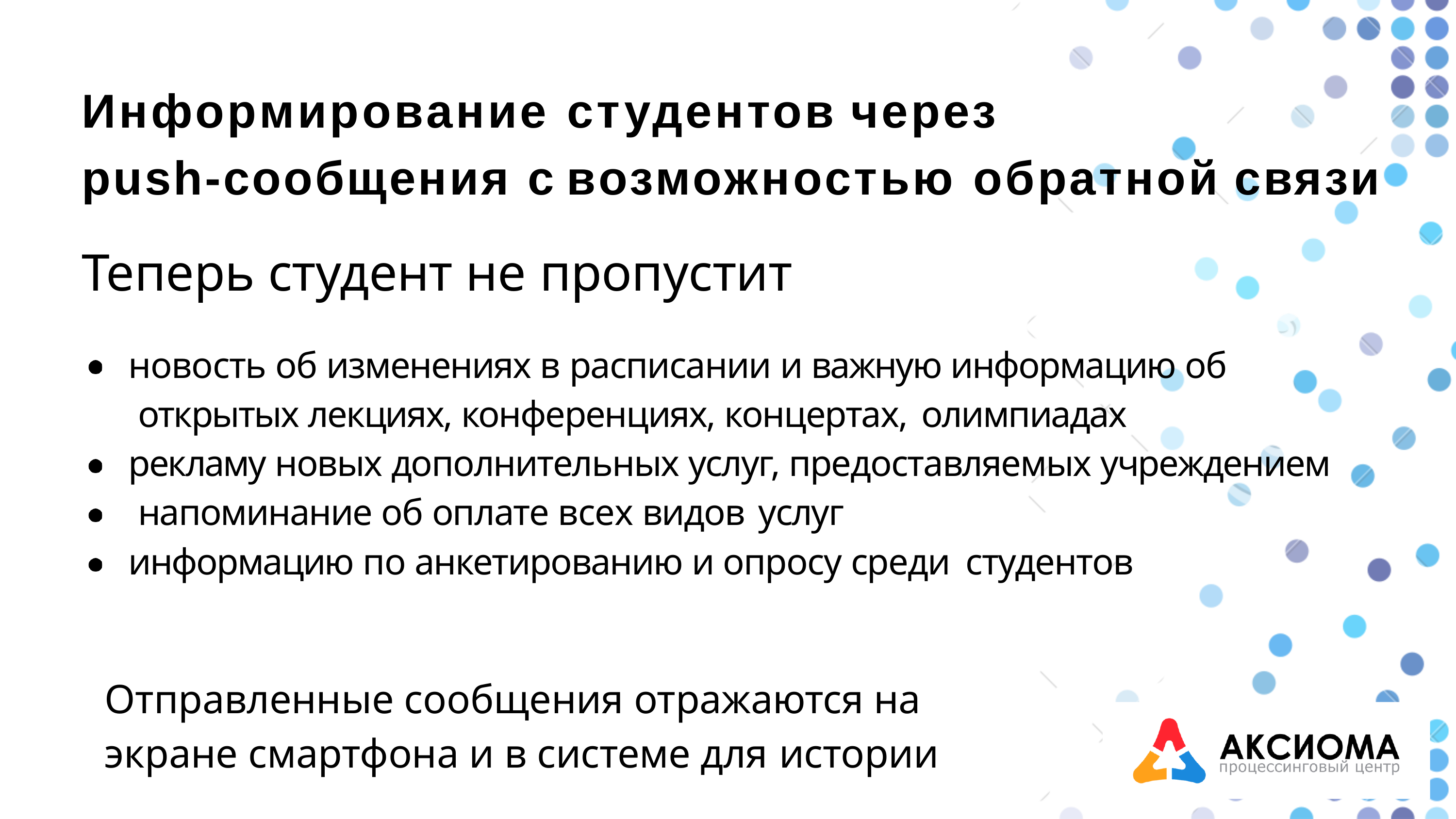

# Информирование студентов через
push-сообщения с возможностью обратной связи
Теперь студент не пропустит
новость об изменениях в расписании и важную информацию об  открытых лекциях, конференциях, концертах, олимпиадах
рекламу новых дополнительных услуг, предоставляемых учреждением  напоминание об оплате всех видов услуг
информацию по анкетированию и опросу среди студентов

Отправленные сообщения отражаются на  экране смартфона и в системе для истории